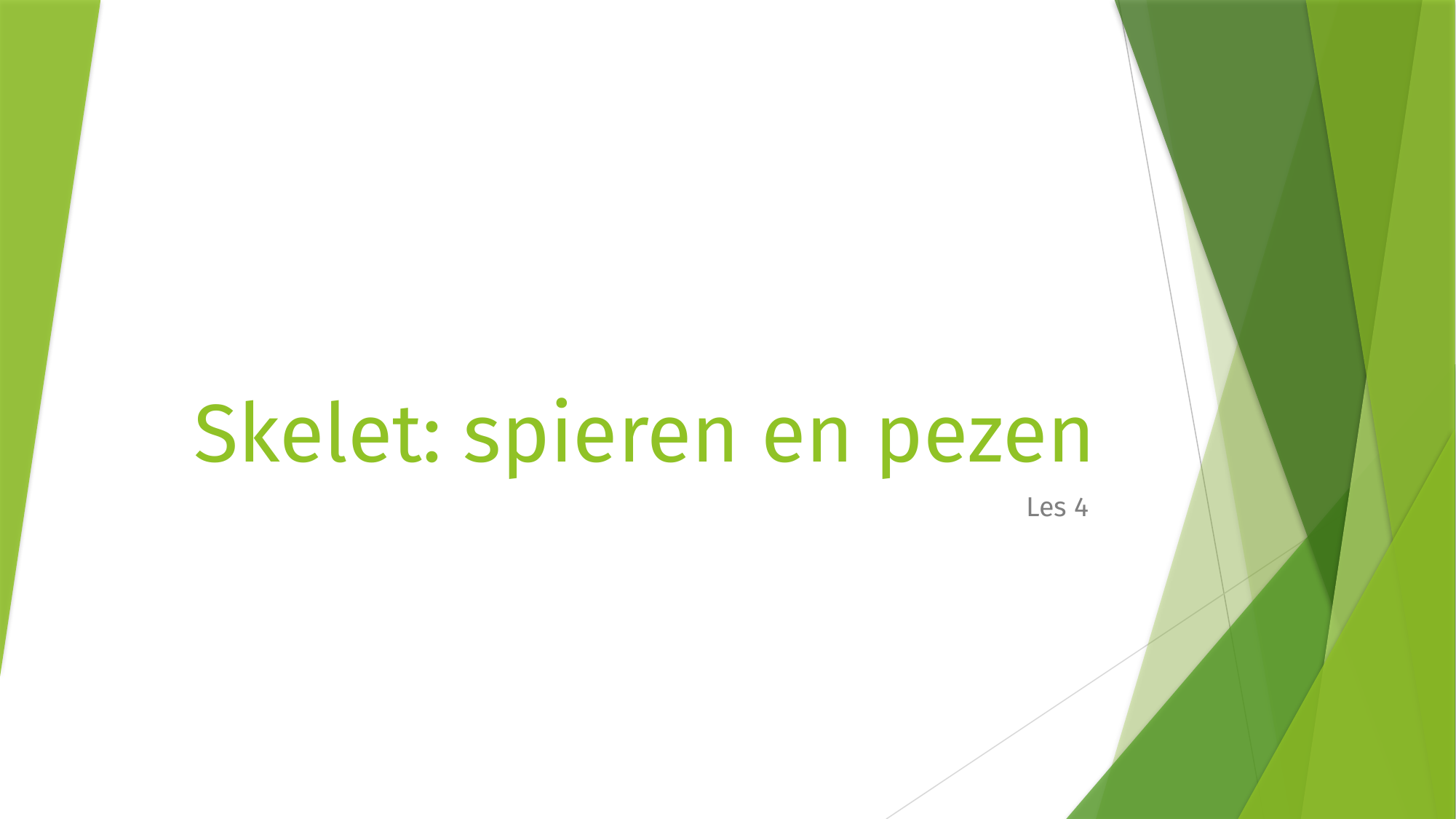

# Skelet: spieren en pezen
Les 4